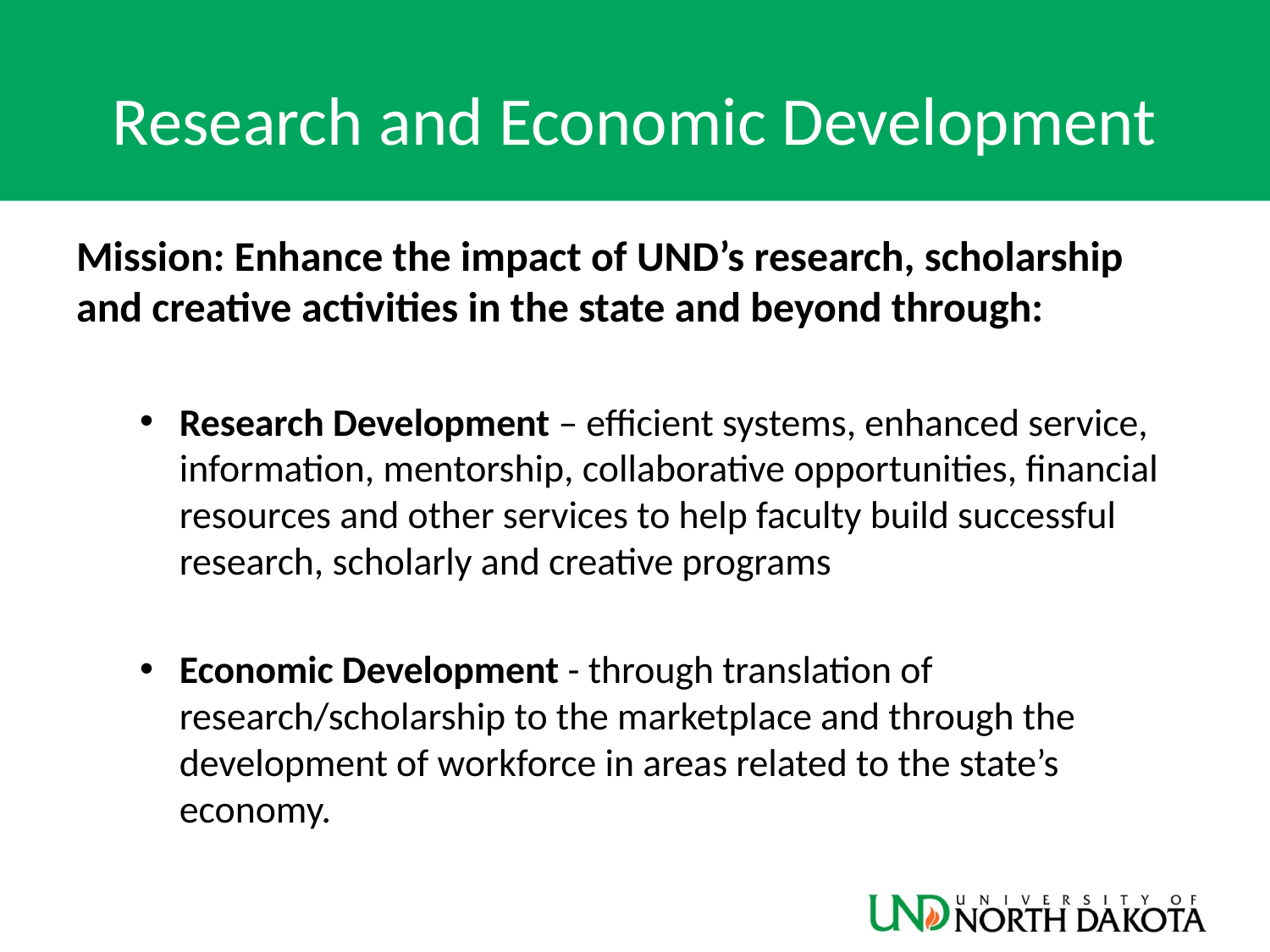

# Research and Economic Development
Mission: Enhance the impact of UND’s research, scholarship and creative activities in the state and beyond through:

Research Development – efficient systems, enhanced service, information, mentorship, collaborative opportunities, financial resources and other services to help faculty build successful research, scholarly and creative programs

Economic Development - through translation of research/scholarship to the marketplace and through the development of workforce in areas related to the state’s economy.